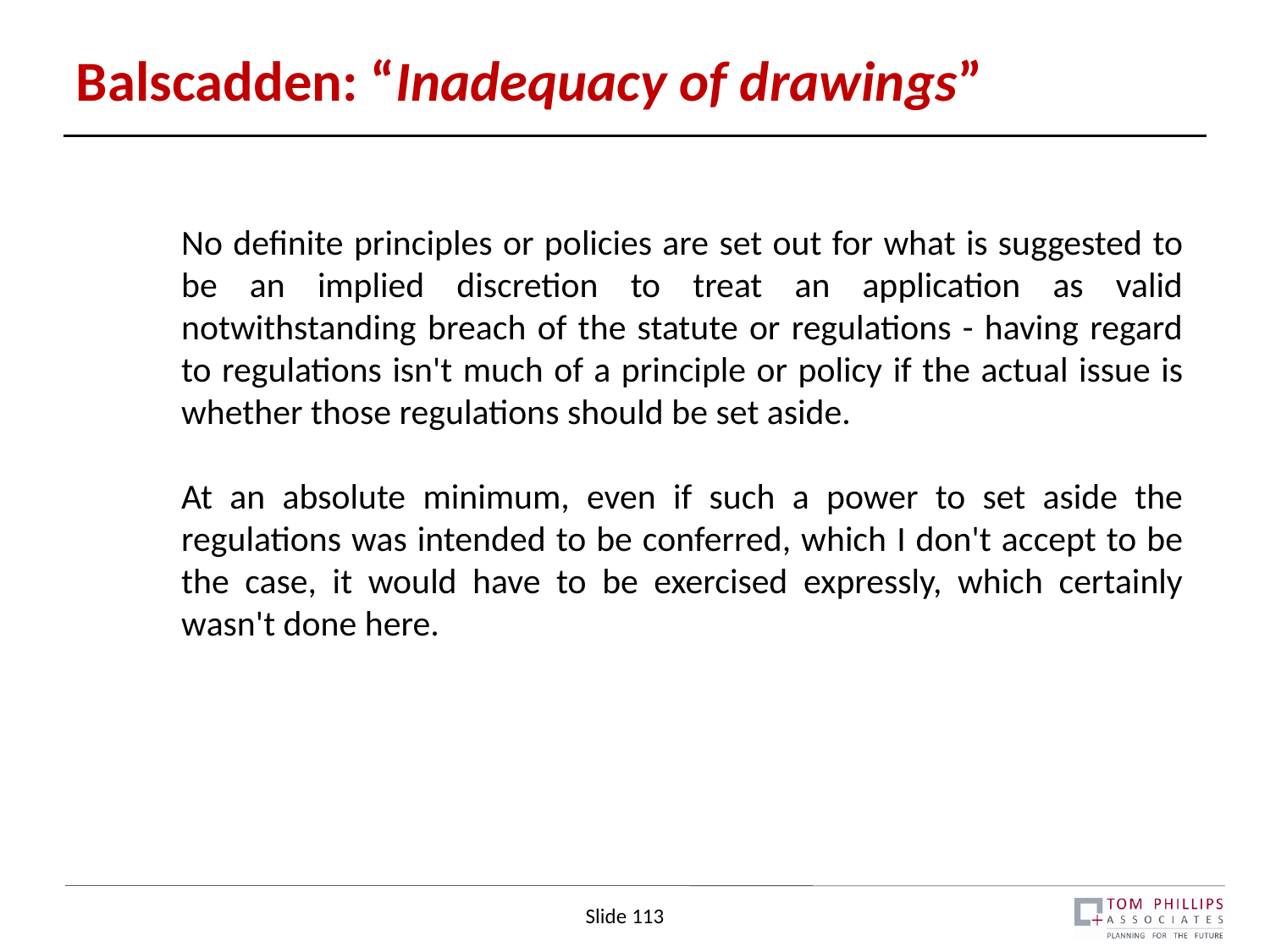

# Balscadden: “Inadequacy of drawings”
No definite principles or policies are set out for what is suggested to be an implied discretion to treat an application as valid notwithstanding breach of the statute or regulations - having regard to regulations isn't much of a principle or policy if the actual issue is whether those regulations should be set aside.

At an absolute minimum, even if such a power to set aside the regulations was intended to be conferred, which I don't accept to be the case, it would have to be exercised expressly, which certainly wasn't done here.